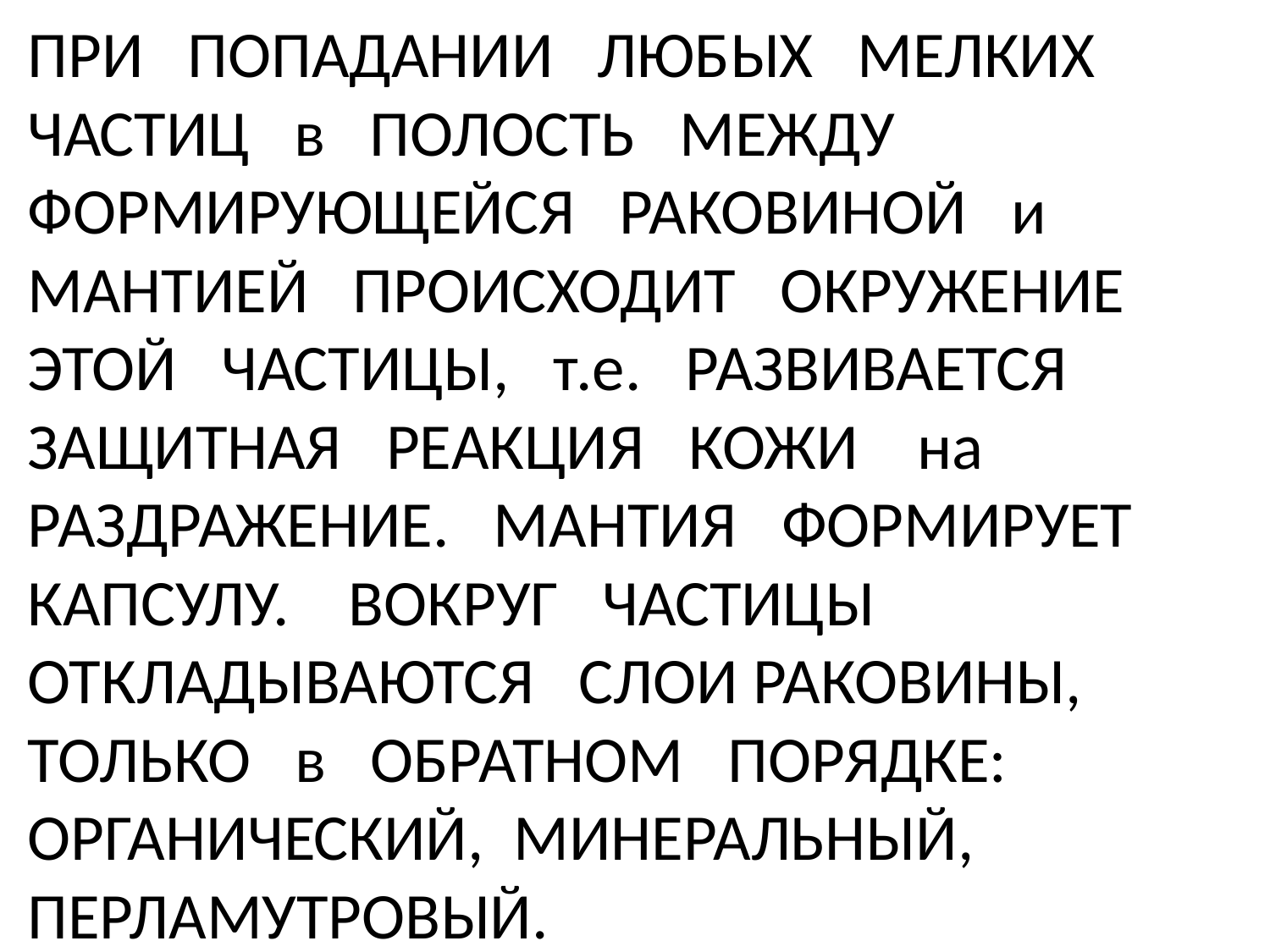

# ПРИ   ПОПАДАНИИ   ЛЮБЫХ   МЕЛКИХ   ЧАСТИЦ   в   ПОЛОСТЬ   МЕЖДУ   ФОРМИРУЮЩЕЙСЯ   РАКОВИНОЙ   и  МАНТИЕЙ   ПРОИСХОДИТ   ОКРУЖЕНИЕ   ЭТОЙ   ЧАСТИЦЫ,   т.е.   РАЗВИВАЕТСЯ   ЗАЩИТНАЯ   РЕАКЦИЯ   КОЖИ    на   РАЗДРАЖЕНИЕ.   МАНТИЯ   ФОРМИРУЕТ   КАПСУЛУ.    ВОКРУГ   ЧАСТИЦЫ    ОТКЛАДЫВАЮТСЯ   СЛОИ РАКОВИНЫ,   ТОЛЬКО   в   ОБРАТНОМ   ПОРЯДКЕ:  ОРГАНИЧЕСКИЙ,  МИНЕРАЛЬНЫЙ,   ПЕРЛАМУТРОВЫЙ.